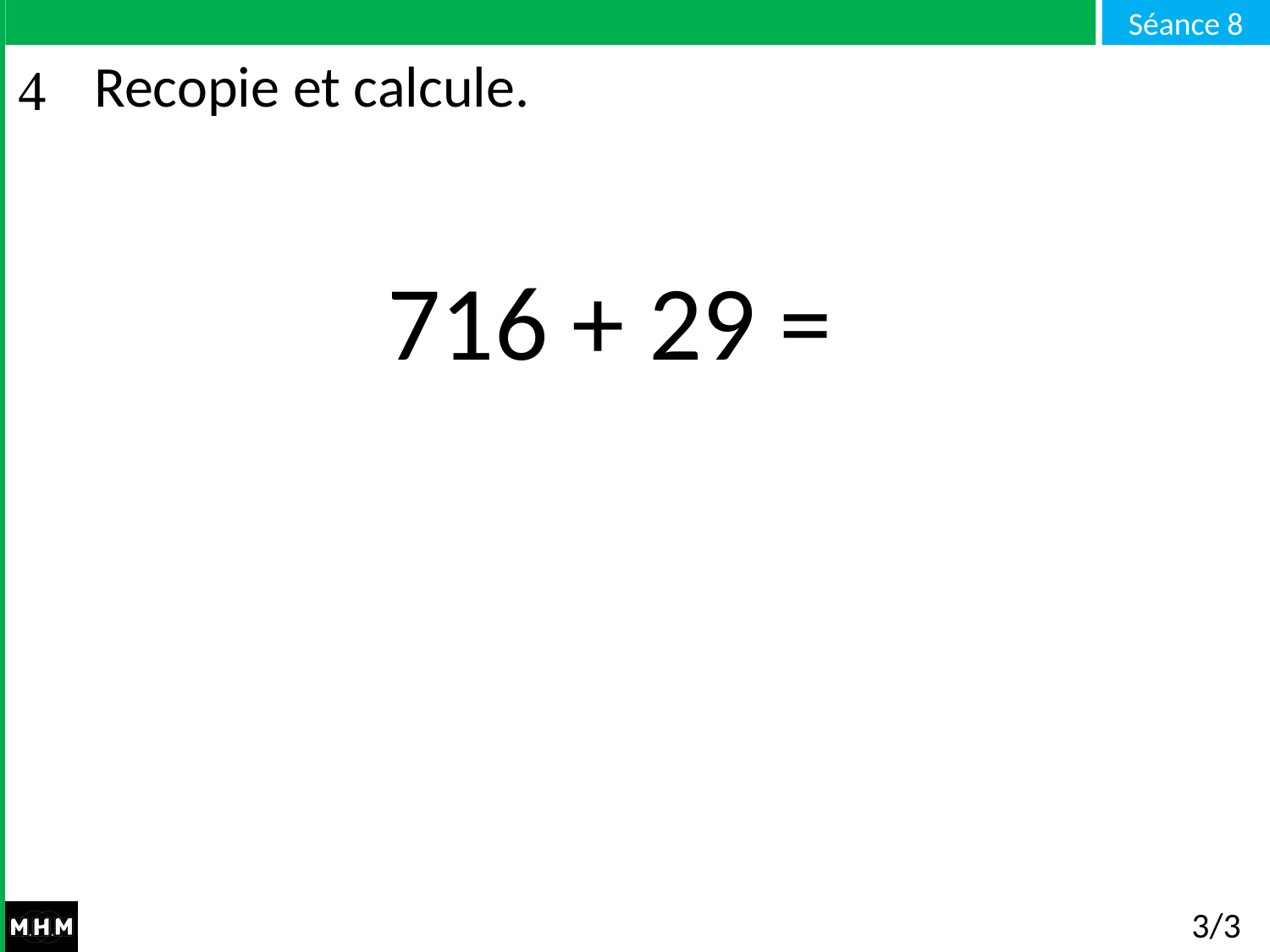

# Recopie et calcule.
716 + 29 =
3/3